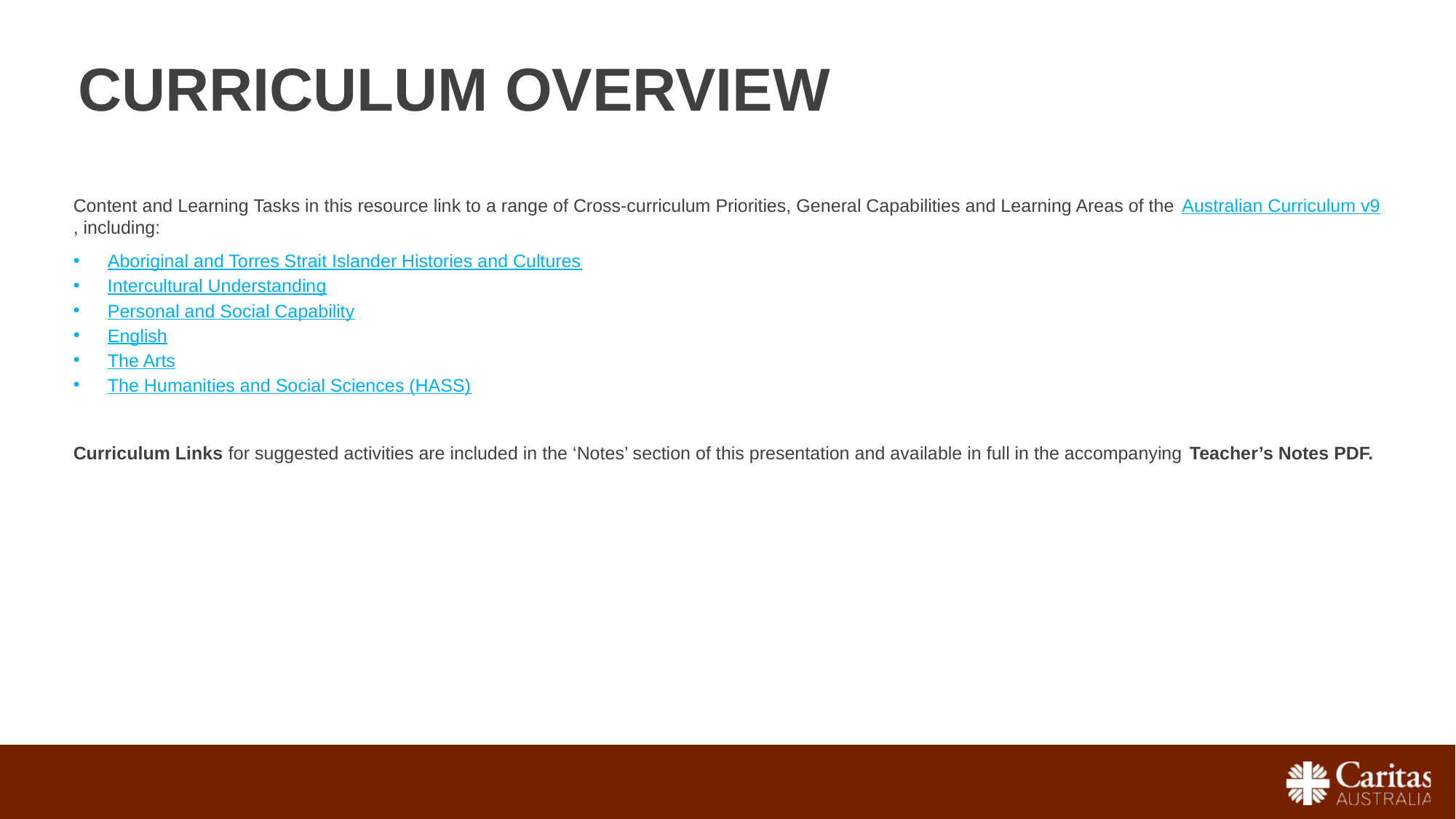

CURRICULUM OVERVIEW
Content and Learning Tasks in this resource link to a range of Cross-curriculum Priorities, General Capabilities and Learning Areas of the Australian Curriculum v9, including:
Aboriginal and Torres Strait Islander Histories and Cultures
Intercultural Understanding
Personal and Social Capability
English
The Arts
The Humanities and Social Sciences (HASS)

Curriculum Links for suggested activities are included in the ‘Notes’ section of this presentation and available in full in the accompanying Teacher’s Notes PDF.